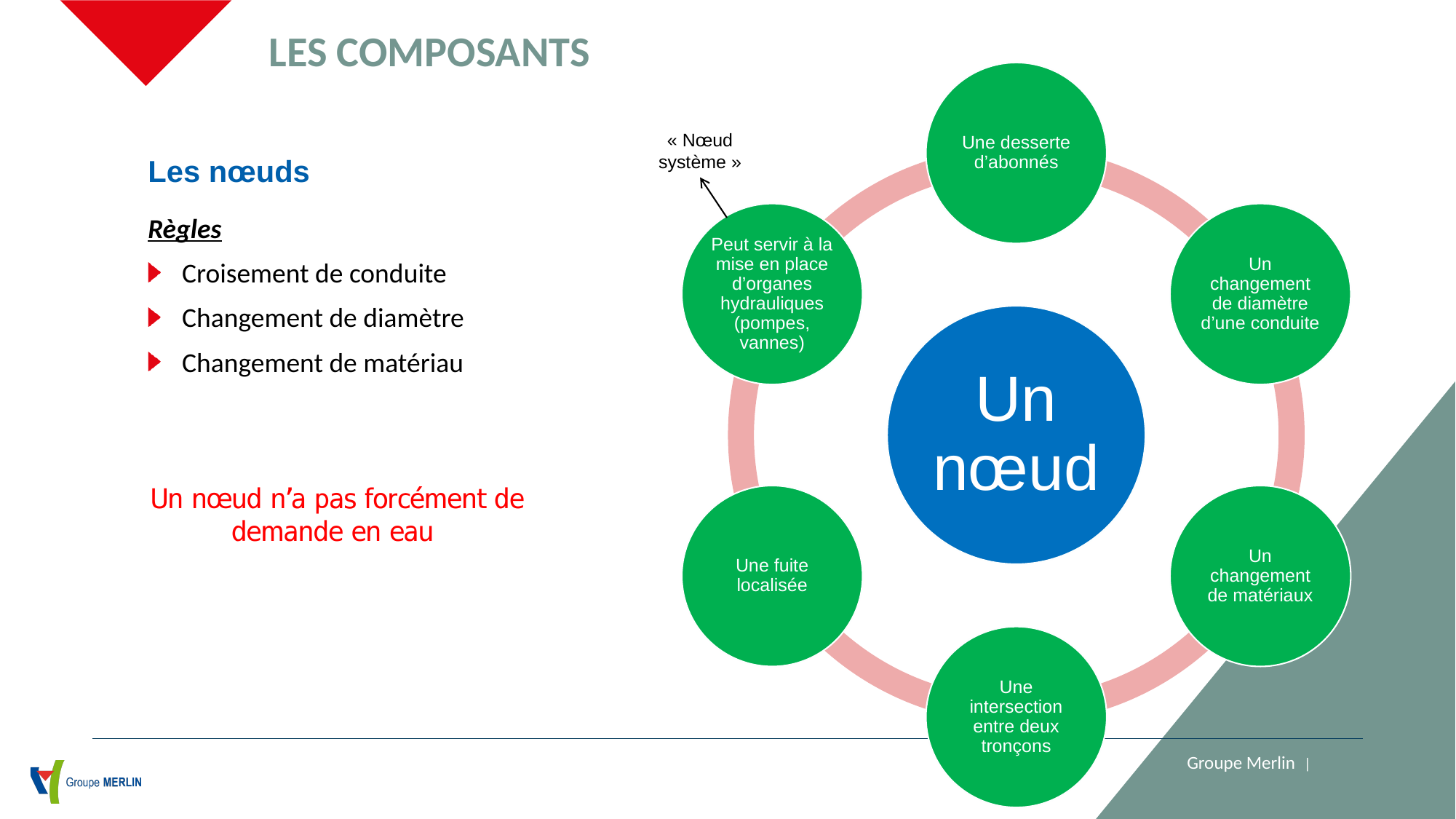

Les composants
Un nœud
Une desserte d’abonnés
Un changement de diamètre d’une conduite
Un changement de matériaux
Une intersection entre deux tronçons
Une fuite localisée
Peut servir à la mise en place d’organes hydrauliques (pompes, vannes)
« Nœud système »
Les nœuds
Règles
Croisement de conduite
Changement de diamètre
Changement de matériau

Un nœud n’a pas forcément de demande en eau